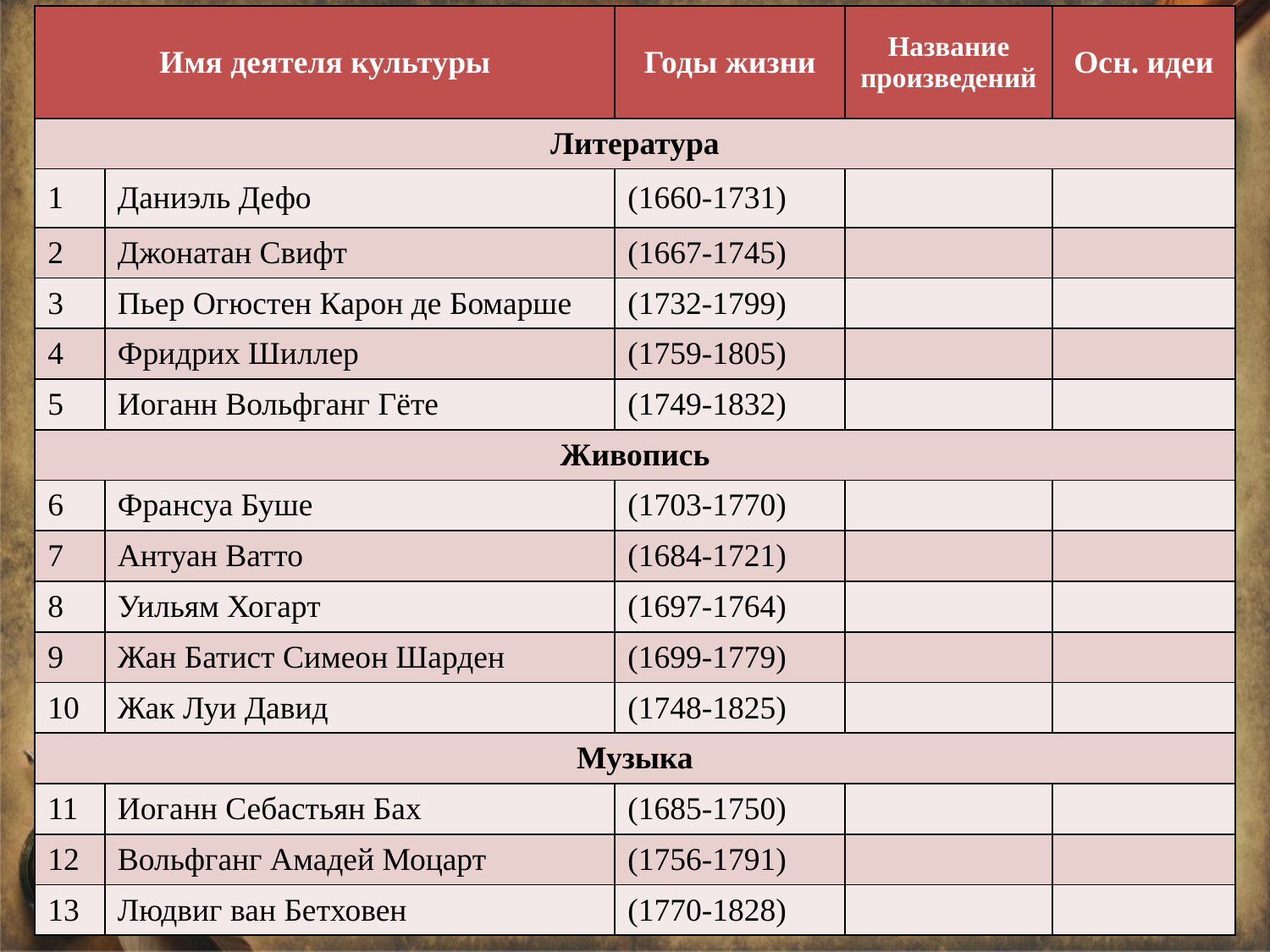

| Имя деятеля культуры |  | Годы жизни | Название произведений | Осн. идеи |
| --- | --- | --- | --- | --- |
| Литература |  |  |  |  |
| 1 | Даниэль Дефо | (1660-1731) |  |  |
| 2 | Джонатан Свифт | (1667-1745) |  |  |
| 3 | Пьер Огюстен Карон де Бомарше | (1732-1799) |  |  |
| 4 | Фридрих Шиллер | (1759-1805) |  |  |
| 5 | Иоганн Вольфганг Гёте | (1749-1832) |  |  |
| Живопись |  |  |  |  |
| 6 | Франсуа Буше | (1703-1770) |  |  |
| 7 | Антуан Ватто | (1684-1721) |  |  |
| 8 | Уильям Хогарт | (1697-1764) |  |  |
| 9 | Жан Батист Симеон Шарден | (1699-1779) |  |  |
| 10 | Жак Луи Давид | (1748-1825) |  |  |
| Музыка |  |  |  |  |
| 11 | Иоганн Себастьян Бах | (1685-1750) |  |  |
| 12 | Вольфганг Амадей Моцарт | (1756-1791) |  |  |
| 13 | Людвиг ван Бетховен | (1770-1828) |  |  |
# Задание
Бакеева Т.А.
7